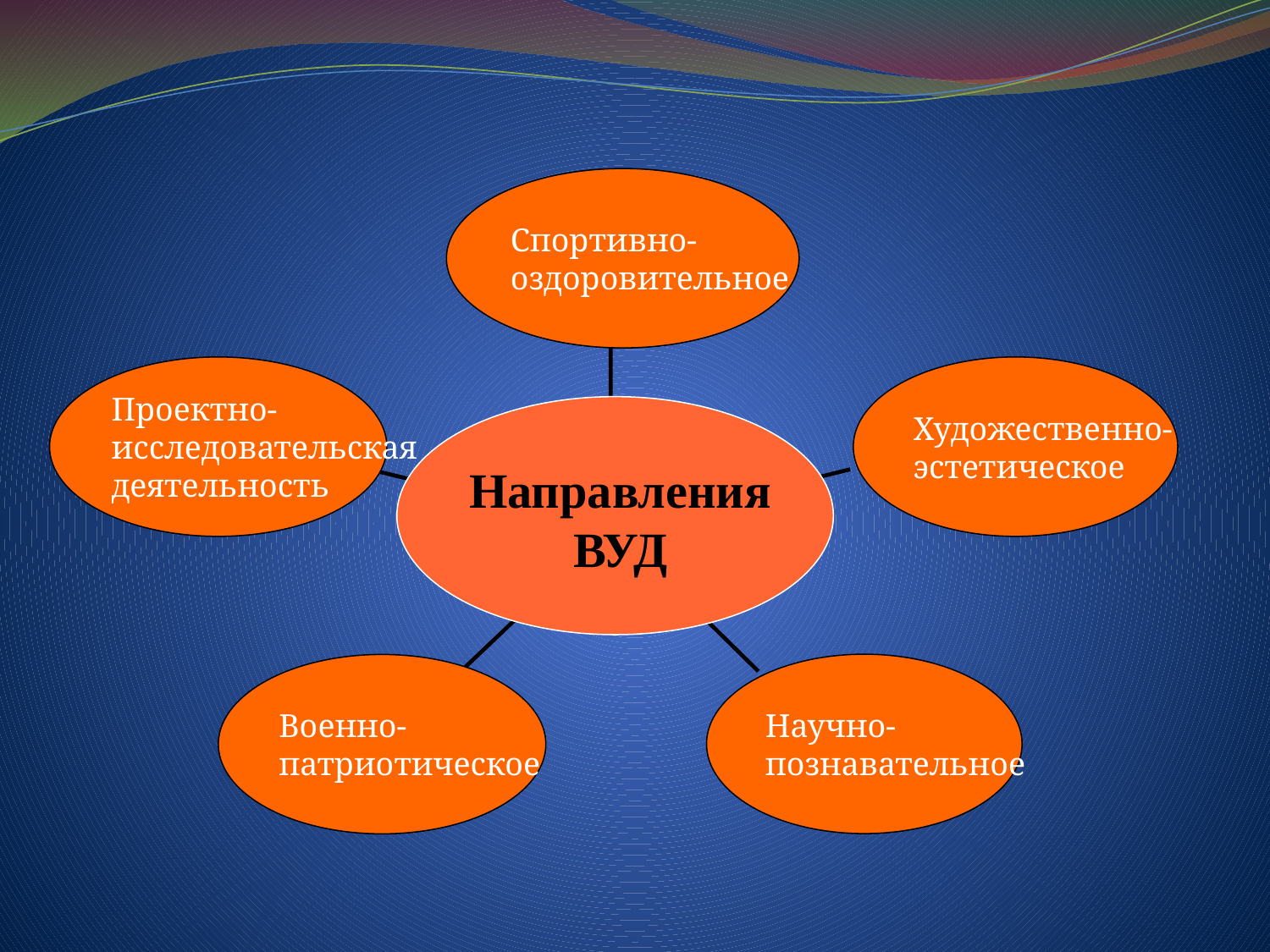

#

Спортивно-
оздоровительное

Проектно-
исследовательская
деятельность
Художественно-
эстетическое

Направления ВУД

Научно-
познавательное
Военно-
патриотическое